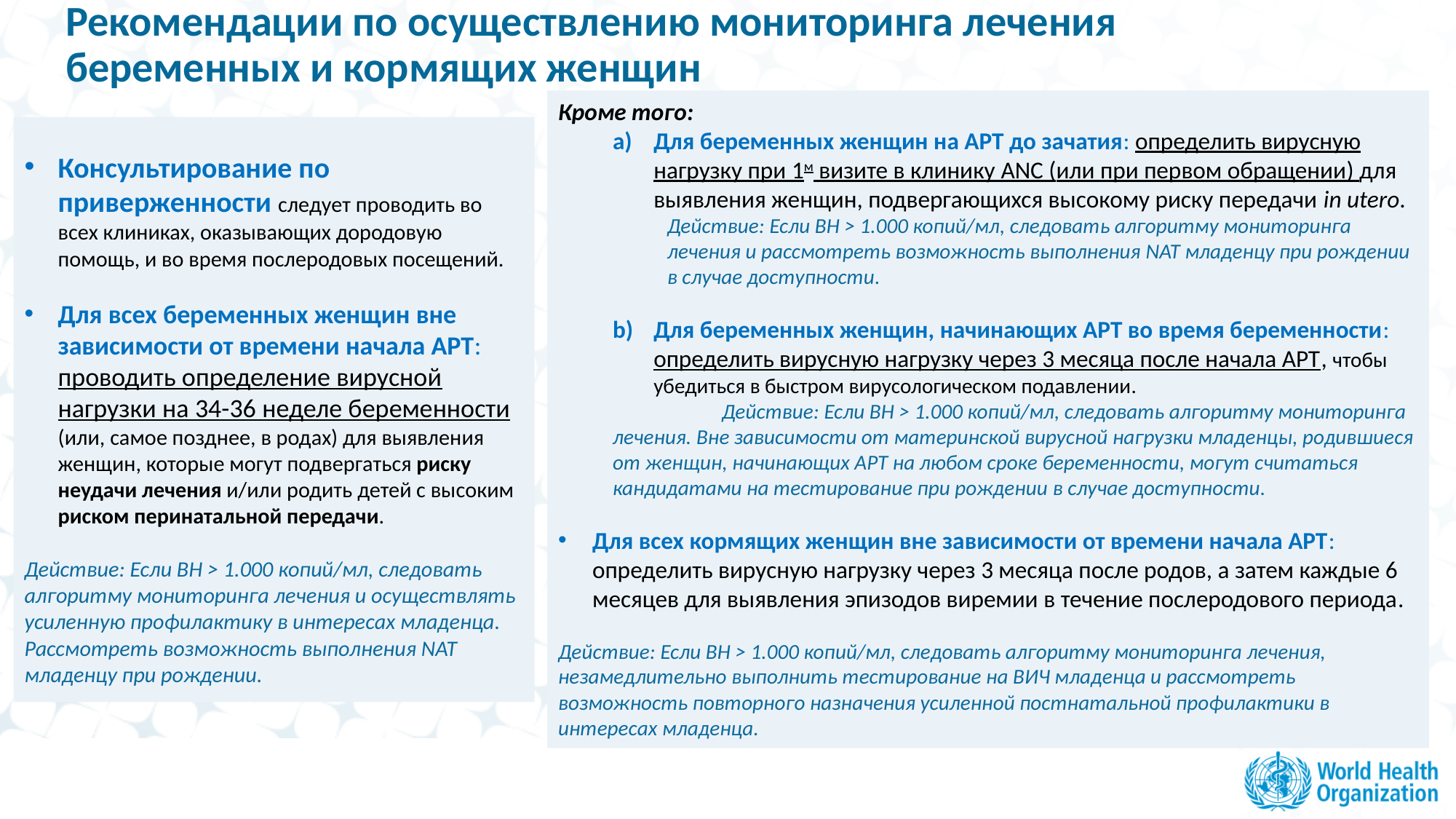

# Рекомендации по осуществлению мониторинга лечения беременных и кормящих женщин
Кроме того:
Для беременных женщин на АРТ до зачатия: определить вирусную нагрузку при 1м визите в клинику ANC (или при первом обращении) для выявления женщин, подвергающихся высокому риску передачи in utero.
Действие: Если ВН > 1.000 копий/мл, следовать алгоритму мониторинга лечения и рассмотреть возможность выполнения NAT младенцу при рождении в случае доступности.

Для беременных женщин, начинающих АРТ во время беременности: определить вирусную нагрузку через 3 месяца после начала АРТ, чтобы убедиться в быстром вирусологическом подавлении.
	Действие: Если ВН > 1.000 копий/мл, следовать алгоритму мониторинга лечения. Вне зависимости от материнской вирусной нагрузки младенцы, родившиеся от женщин, начинающих АРТ на любом сроке беременности, могут считаться кандидатами на тестирование при рождении в случае доступности.

Для всех кормящих женщин вне зависимости от времени начала АРТ: определить вирусную нагрузку через 3 месяца после родов, а затем каждые 6 месяцев для выявления эпизодов виремии в течение послеродового периода.

Действие: Если ВН > 1.000 копий/мл, следовать алгоритму мониторинга лечения, незамедлительно выполнить тестирование на ВИЧ младенца и рассмотреть возможность повторного назначения усиленной постнатальной профилактики в интересах младенца.

Консультирование по приверженности следует проводить во всех клиниках, оказывающих дородовую помощь, и во время послеродовых посещений.

Для всех беременных женщин вне зависимости от времени начала АРТ: проводить определение вирусной нагрузки на 34-36 неделе беременности (или, самое позднее, в родах) для выявления женщин, которые могут подвергаться риску неудачи лечения и/или родить детей с высоким риском перинатальной передачи.

Действие: Если ВН > 1.000 копий/мл, следовать алгоритму мониторинга лечения и осуществлять усиленную профилактику в интересах младенца. Рассмотреть возможность выполнения NAT младенцу при рождении.